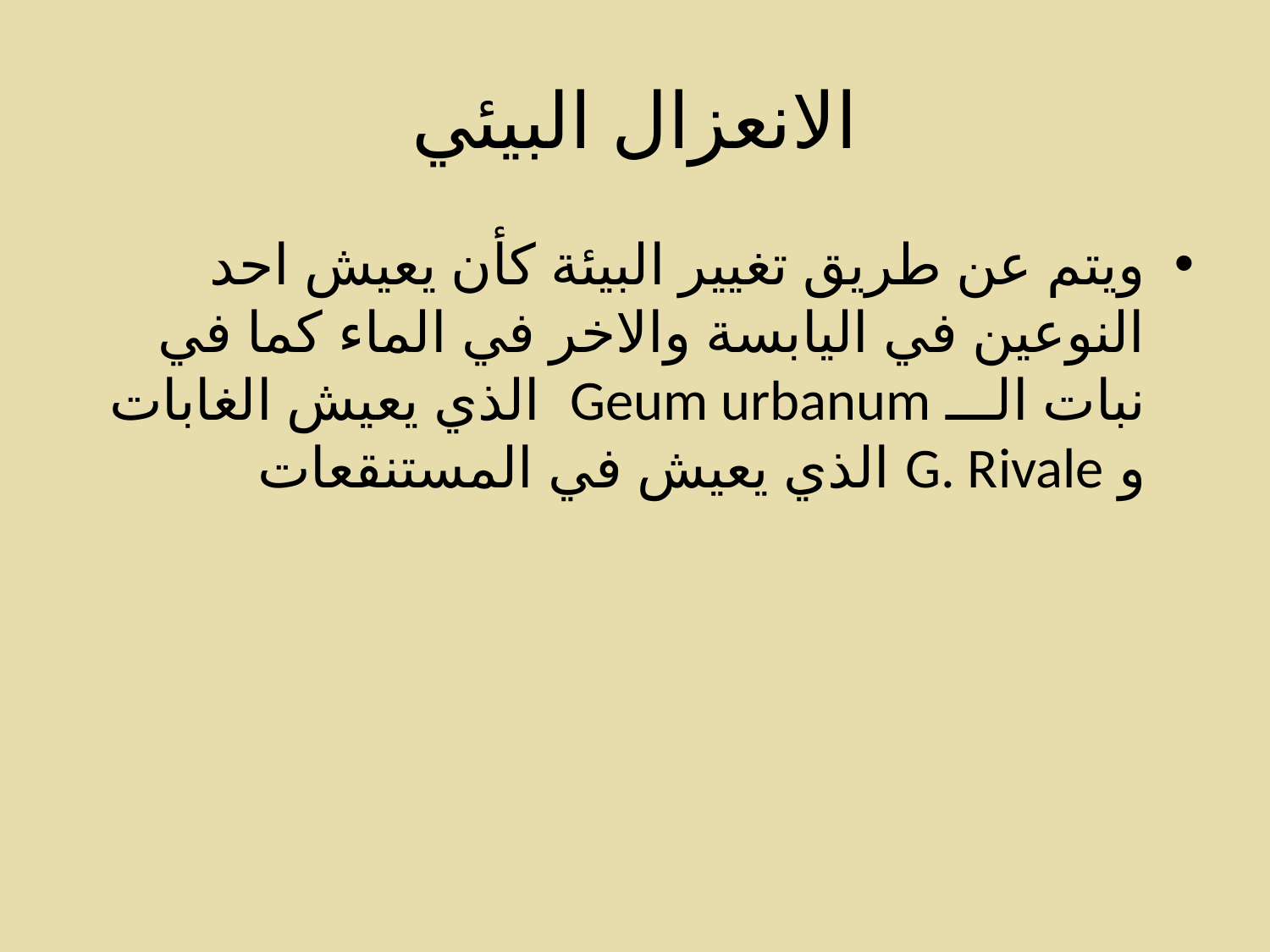

# الانعزال البيئي
ويتم عن طريق تغيير البيئة كأن يعيش احد النوعين في اليابسة والاخر في الماء كما في نبات الـــ Geum urbanum  الذي يعيش الغابات  و G. Rivale الذي يعيش في المستنقعات